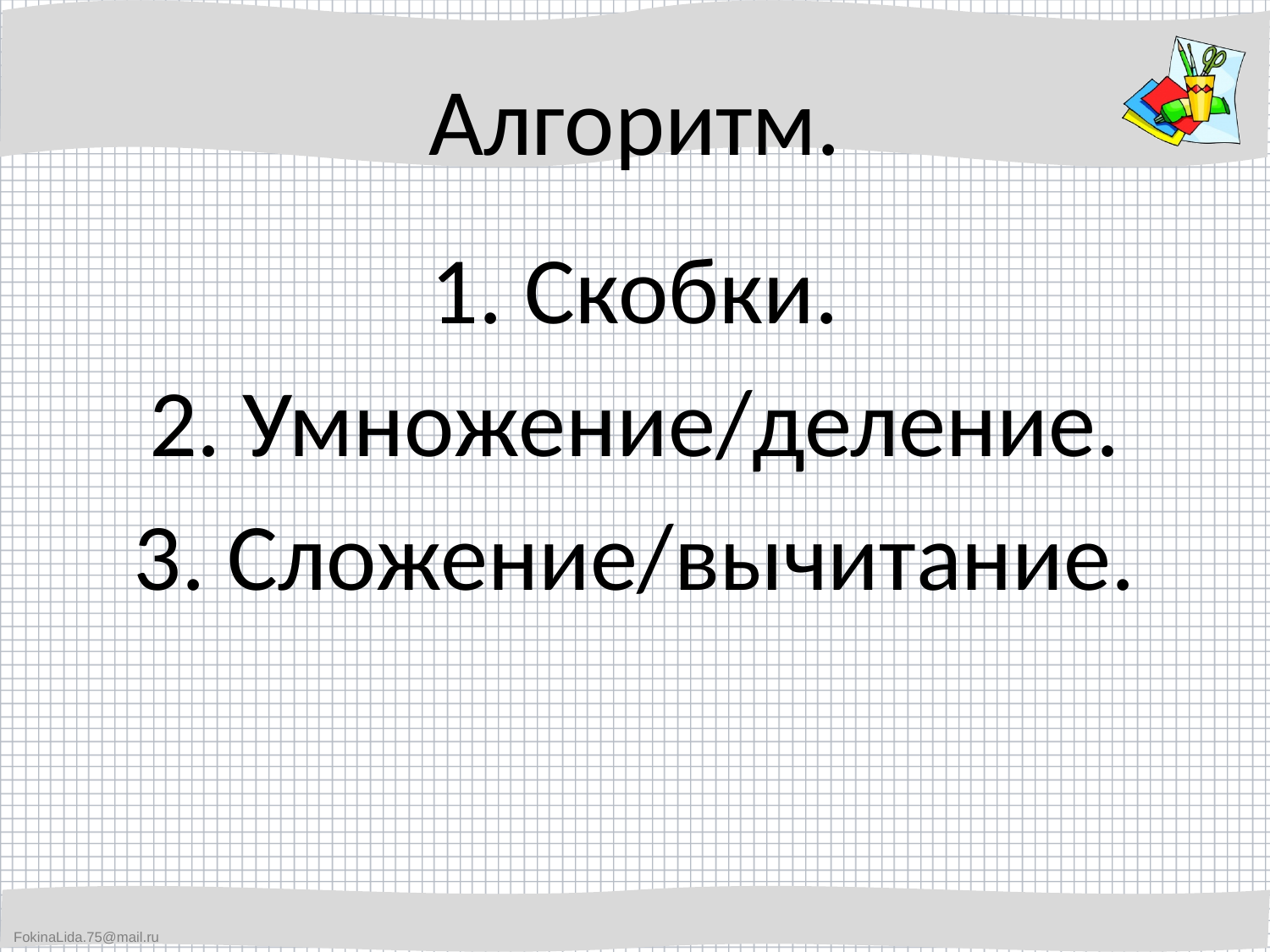

# Алгоритм.
1. Скобки.
2. Умножение/деление.
3. Сложение/вычитание.